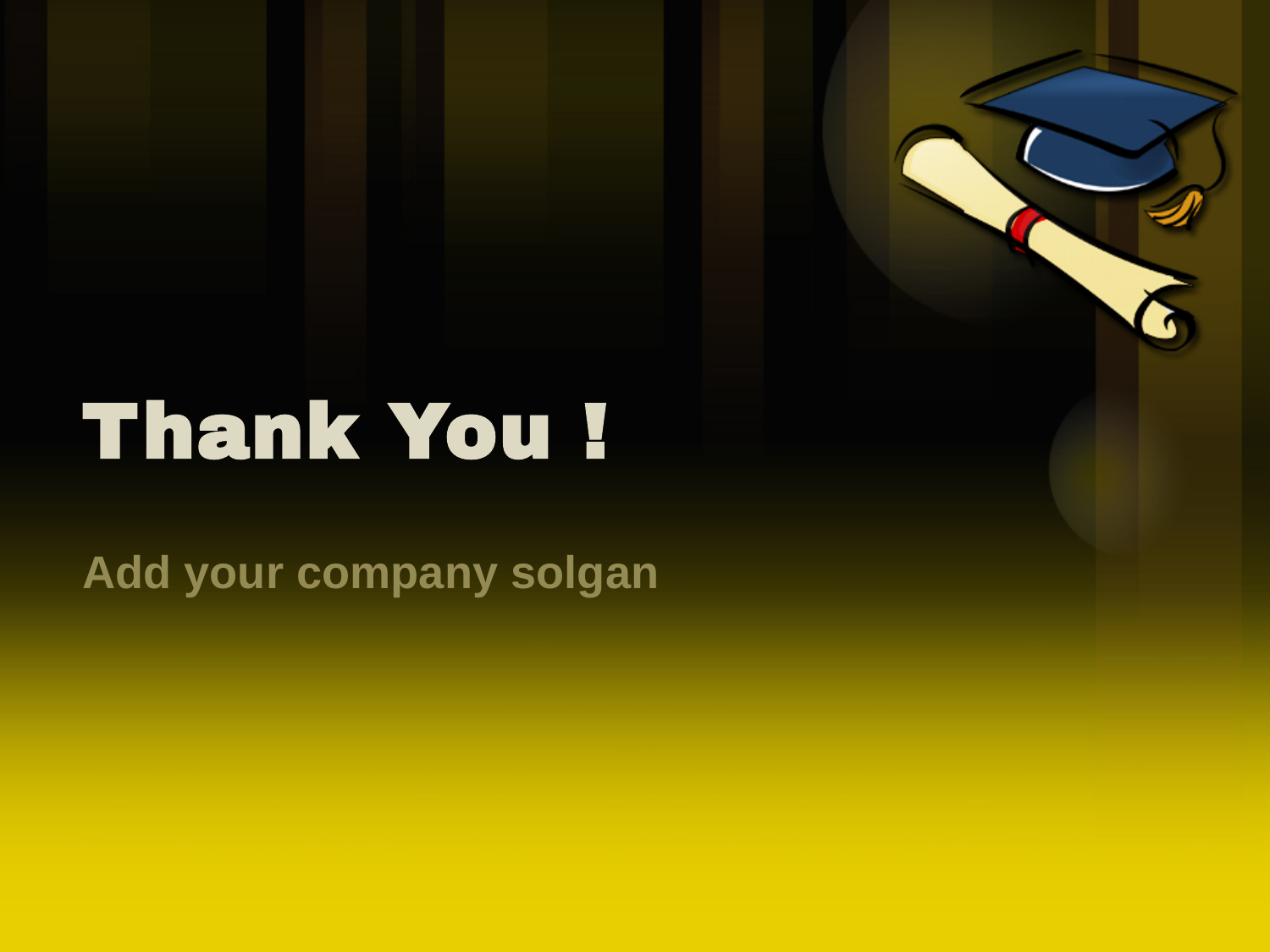

# Thank You !
Add your company solgan